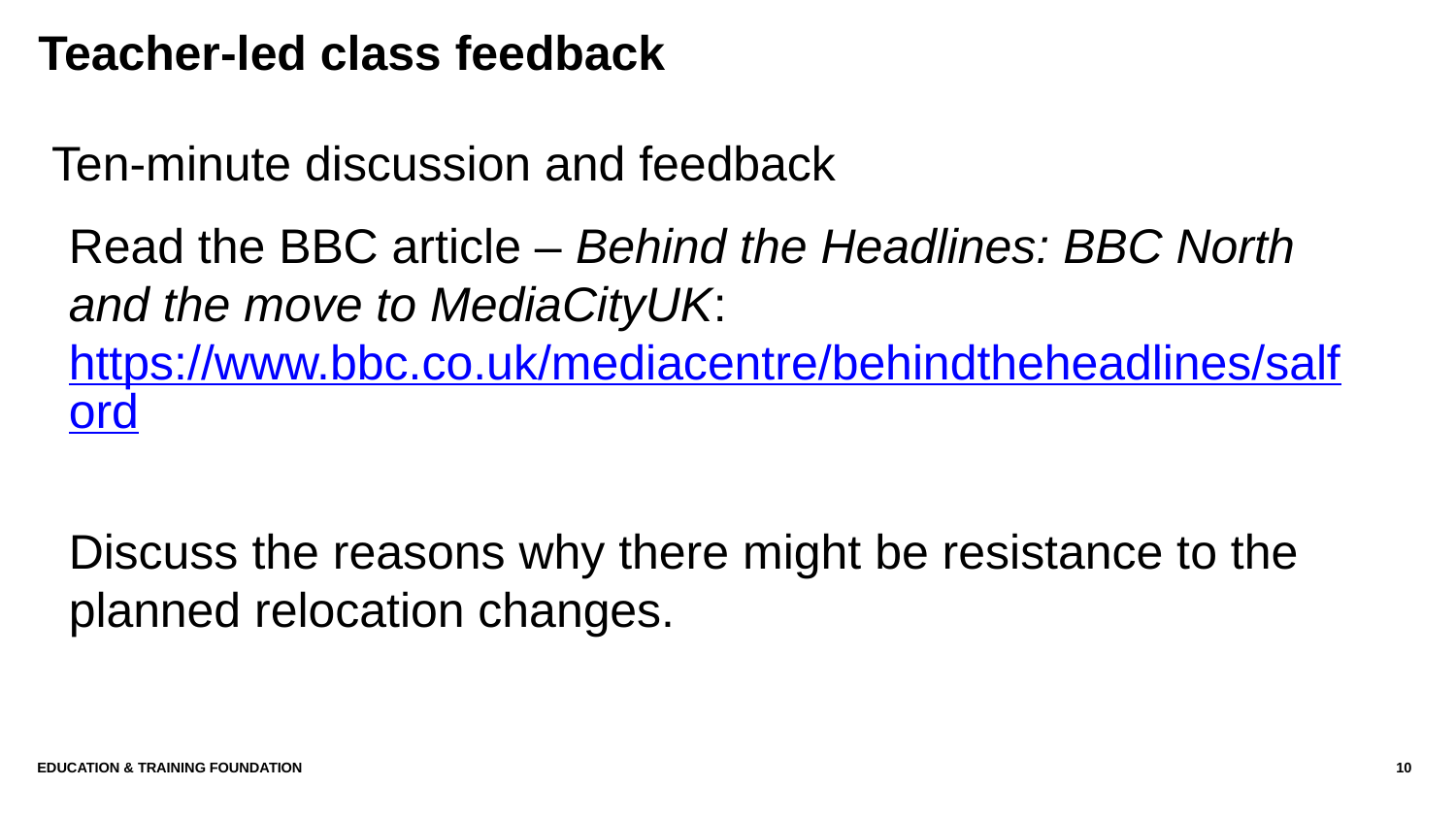

# Teacher-led class feedback
Ten-minute discussion and feedback
Read the BBC article – Behind the Headlines: BBC North and the move to MediaCityUK: https://www.bbc.co.uk/mediacentre/behindtheheadlines/salford
Discuss the reasons why there might be resistance to the planned relocation changes.
Education & Training Foundation
10